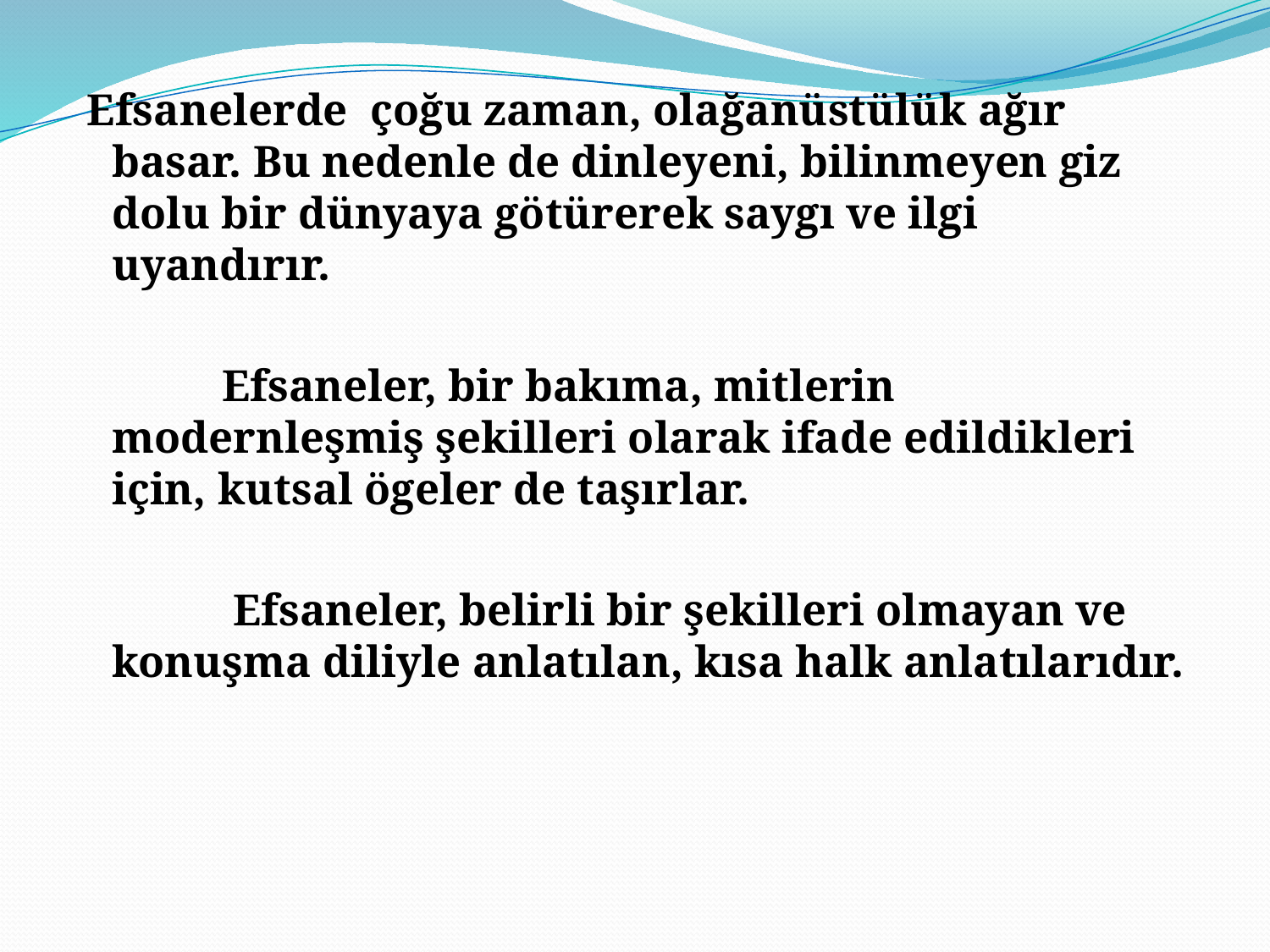

Efsanelerde  çoğu zaman, olağanüstülük ağır basar. Bu nedenle de dinleyeni, bilinmeyen giz dolu bir dünyaya götürerek saygı ve ilgi uyandırır.

             Efsaneler, bir bakıma, mitlerin modernleşmiş şekilleri olarak ifade edildikleri için, kutsal ögeler de taşırlar.

              Efsaneler, belirli bir şekilleri olmayan ve konuşma diliyle anlatılan, kısa halk anlatılarıdır.